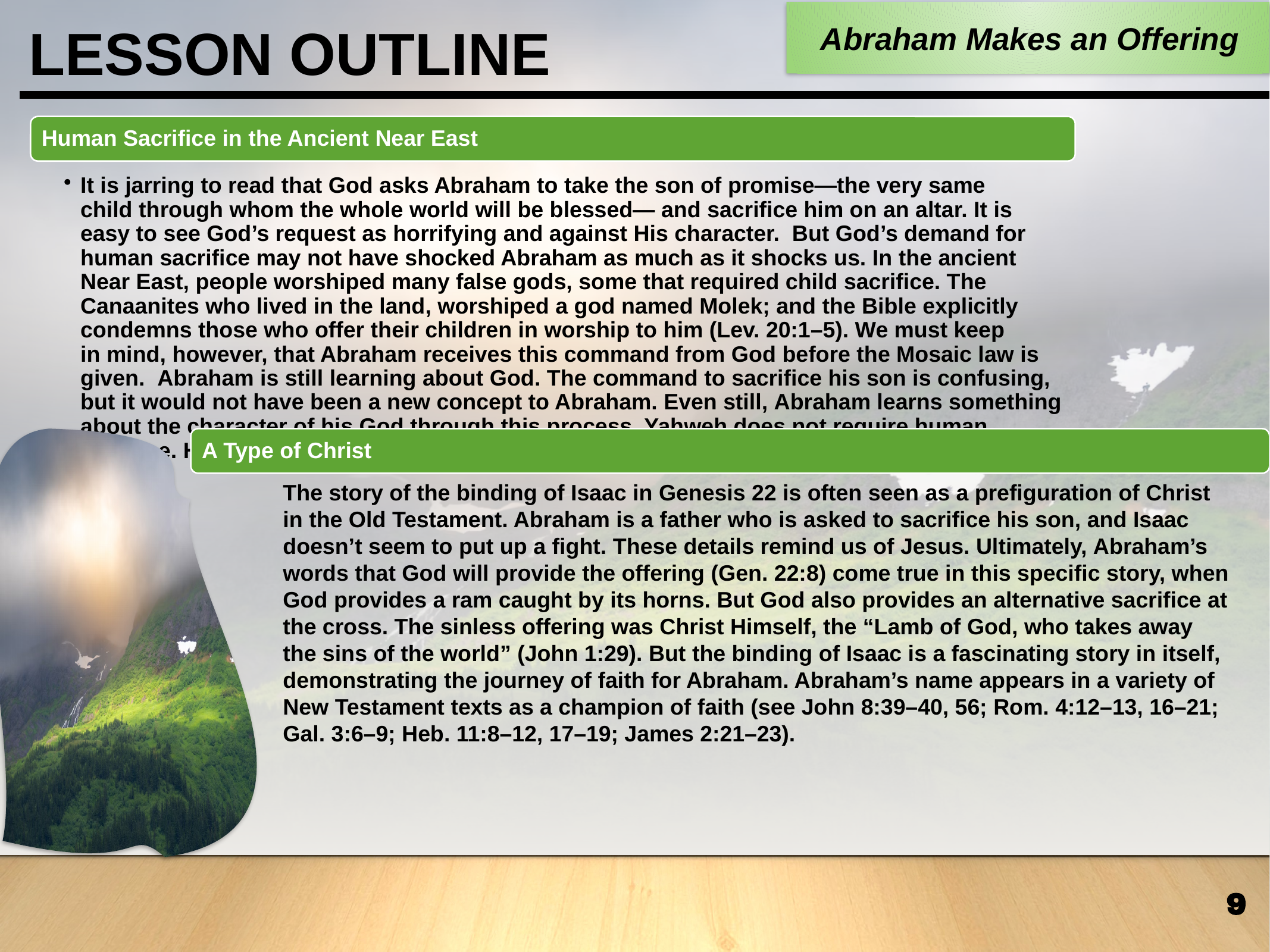

Abraham Makes an Offering
LESSON OUTLINE
Human Sacrifice in the Ancient Near East
It is jarring to read that God asks Abraham to take the son of promise—the very same child through whom the whole world will be blessed— and sacrifice him on an altar. It is easy to see God’s request as horrifying and against His character.  But God’s demand for human sacrifice may not have shocked Abraham as much as it shocks us. In the ancient Near East, people worshiped many false gods, some that required child sacrifice. The Canaanites who lived in the land, worshiped a god named Molek; and the Bible explicitly condemns those who offer their children in worship to him (Lev. 20:1–5). We must keep in mind, however, that Abraham receives this command from God before the Mosaic law is given.  Abraham is still learning about God. The command to sacrifice his son is confusing, but it would not have been a new concept to Abraham. Even still, Abraham learns something about the character of his God through this process. Yahweh does not require human sacrifice. He is altogether different.

A Type of Christ
The story of the binding of Isaac in Genesis 22 is often seen as a prefiguration of Christ in the Old Testament. Abraham is a father who is asked to sacrifice his son, and Isaac doesn’t seem to put up a fight. These details remind us of Jesus. Ultimately, Abraham’s words that God will provide the offering (Gen. 22:8) come true in this specific story, when God provides a ram caught by its horns. But God also provides an alternative sacrifice at the cross. The sinless offering was Christ Himself, the “Lamb of God, who takes away the sins of the world” (John 1:29). But the binding of Isaac is a fascinating story in itself, demonstrating the journey of faith for Abraham. Abraham’s name appears in a variety of New Testament texts as a champion of faith (see John 8:39–40, 56; Rom. 4:12–13, 16–21; Gal. 3:6–9; Heb. 11:8–12, 17–19; James 2:21–23).
9